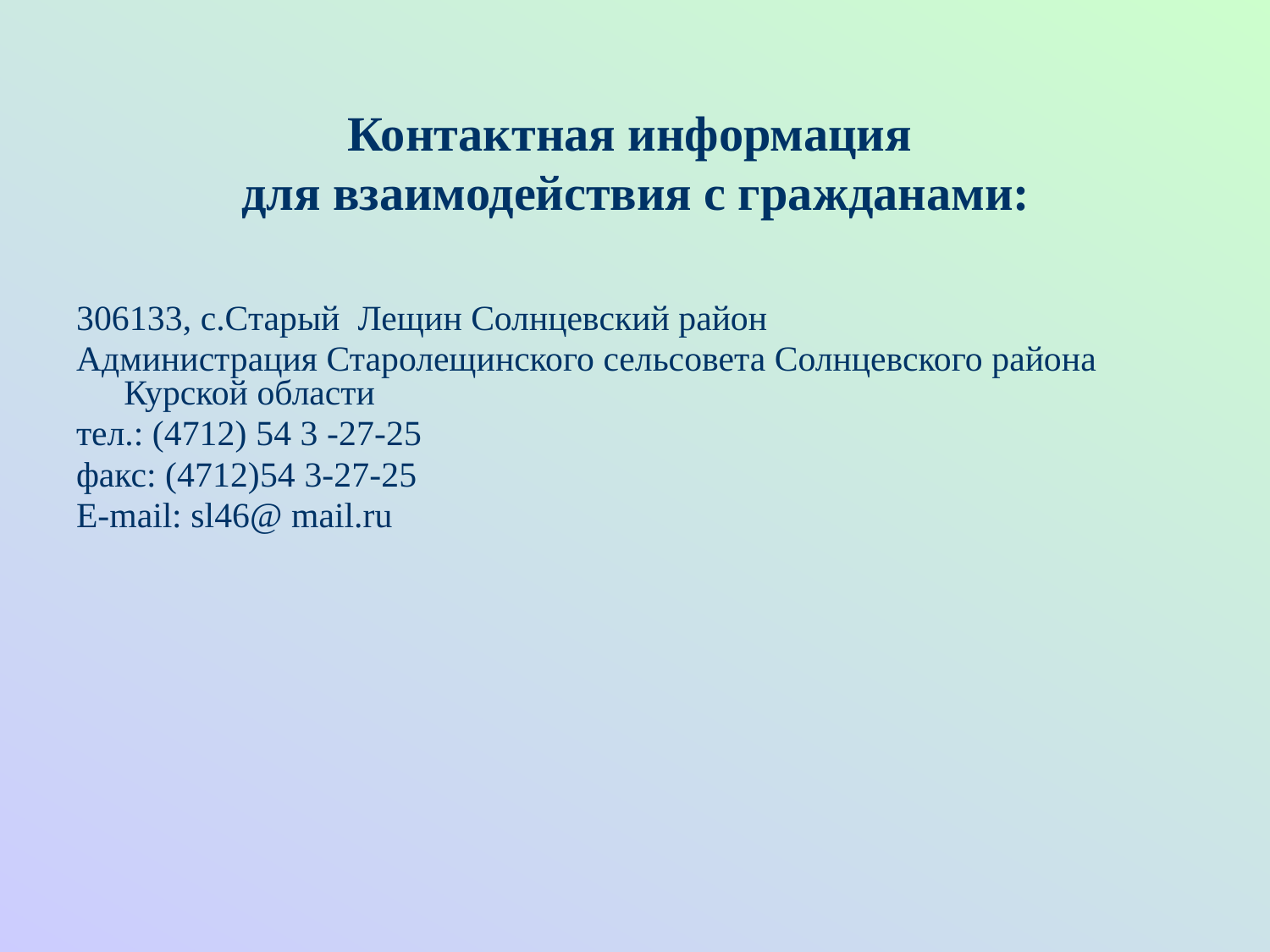

306133, с.Старый  Лещин Солнцевский район
Администрация Старолещинского сельсовета Солнцевского района Курской области
тел.: (4712) 54 3 -27-25
факс: (4712)54 3-27-25
Е-mail: sl46@ mail.ru
Контактная информация
для взаимодействия с гражданами: